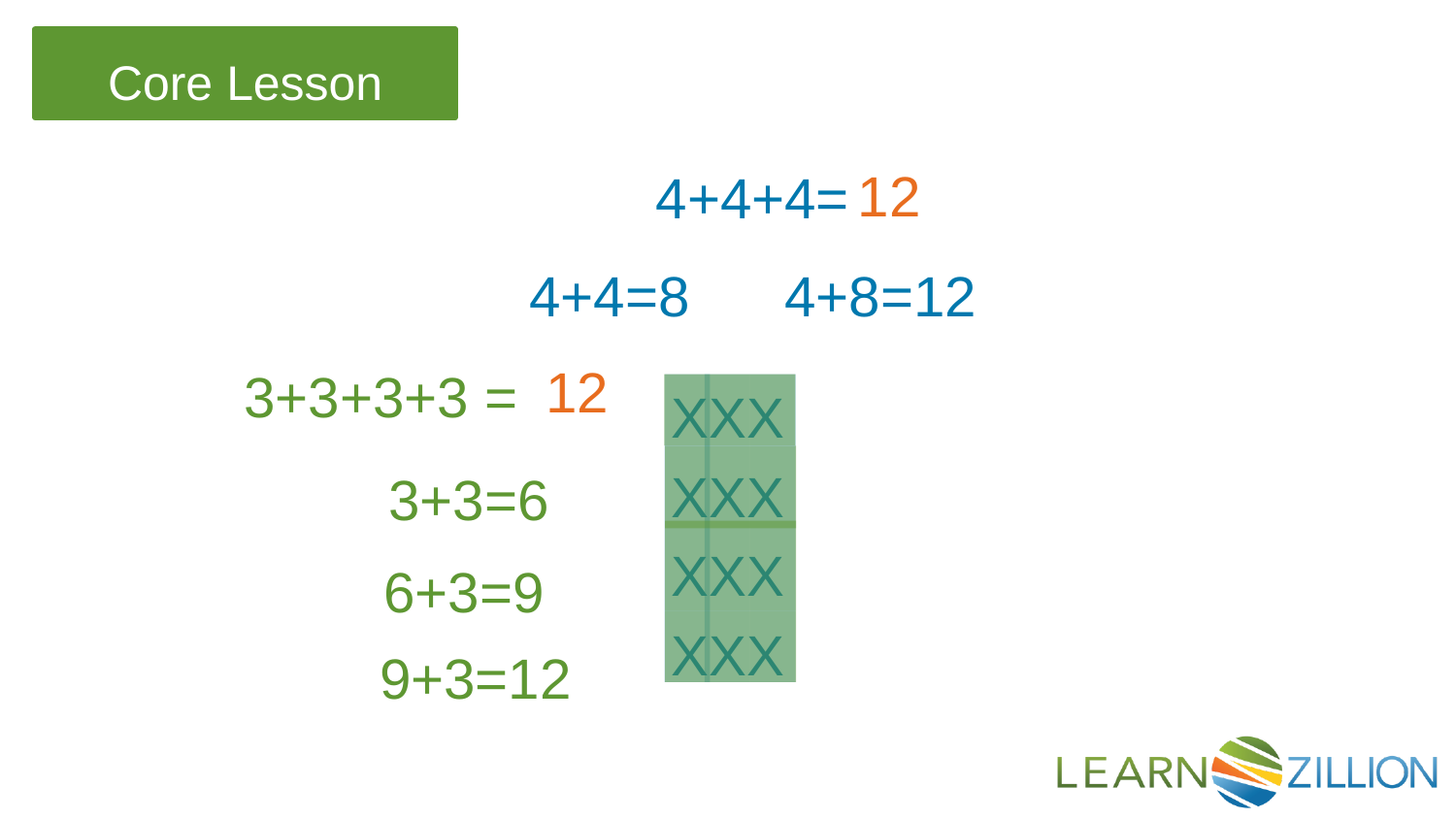

12
4+4+4=
4+4=8
4+8=12
12
3+3+3+3 =
XXX
XXX
XXX
XXX

3+3=6

6+3=9

9+3=12